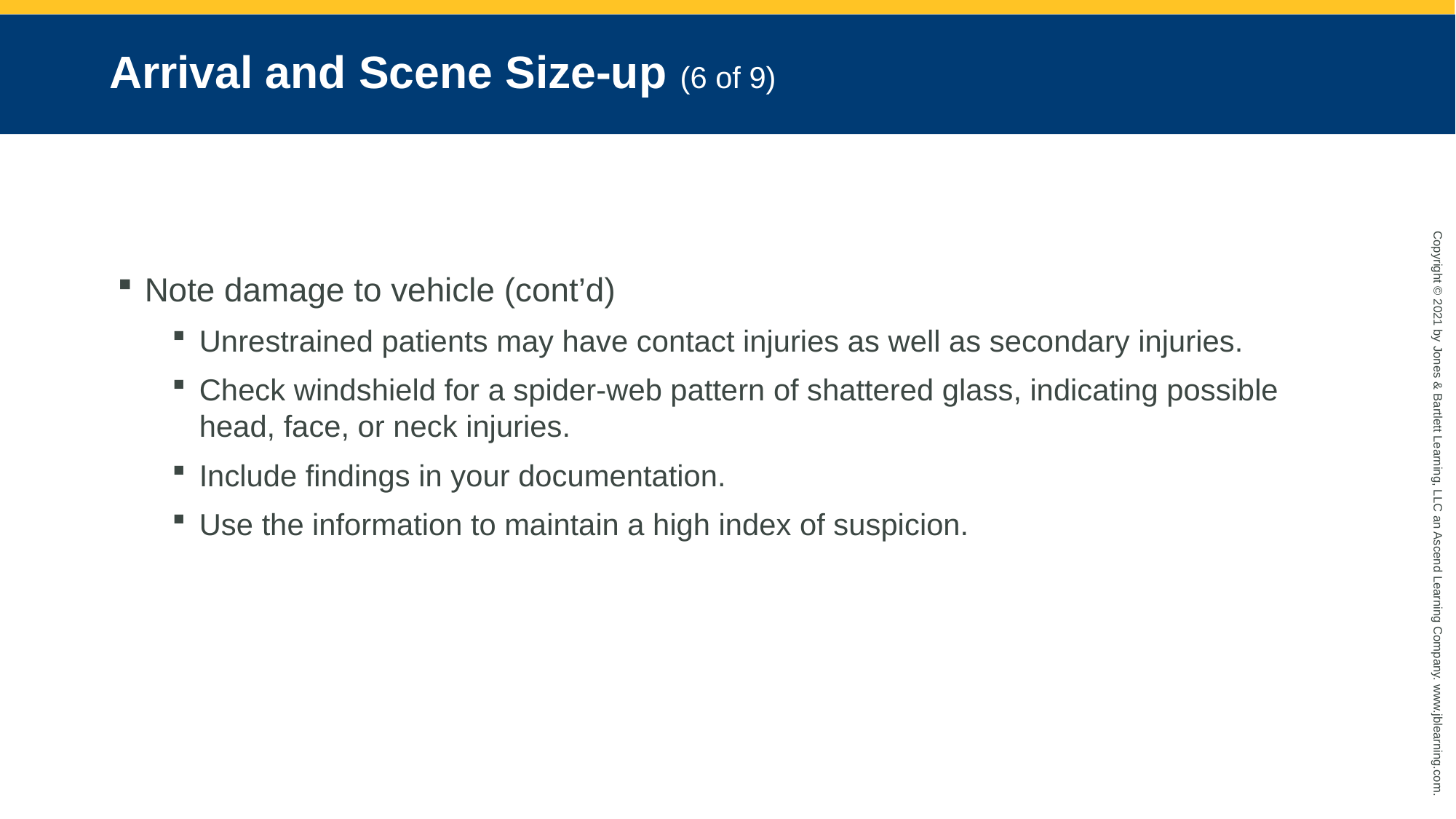

# Arrival and Scene Size-up (6 of 9)
Note damage to vehicle (cont’d)
Unrestrained patients may have contact injuries as well as secondary injuries.
Check windshield for a spider-web pattern of shattered glass, indicating possible head, face, or neck injuries.
Include findings in your documentation.
Use the information to maintain a high index of suspicion.